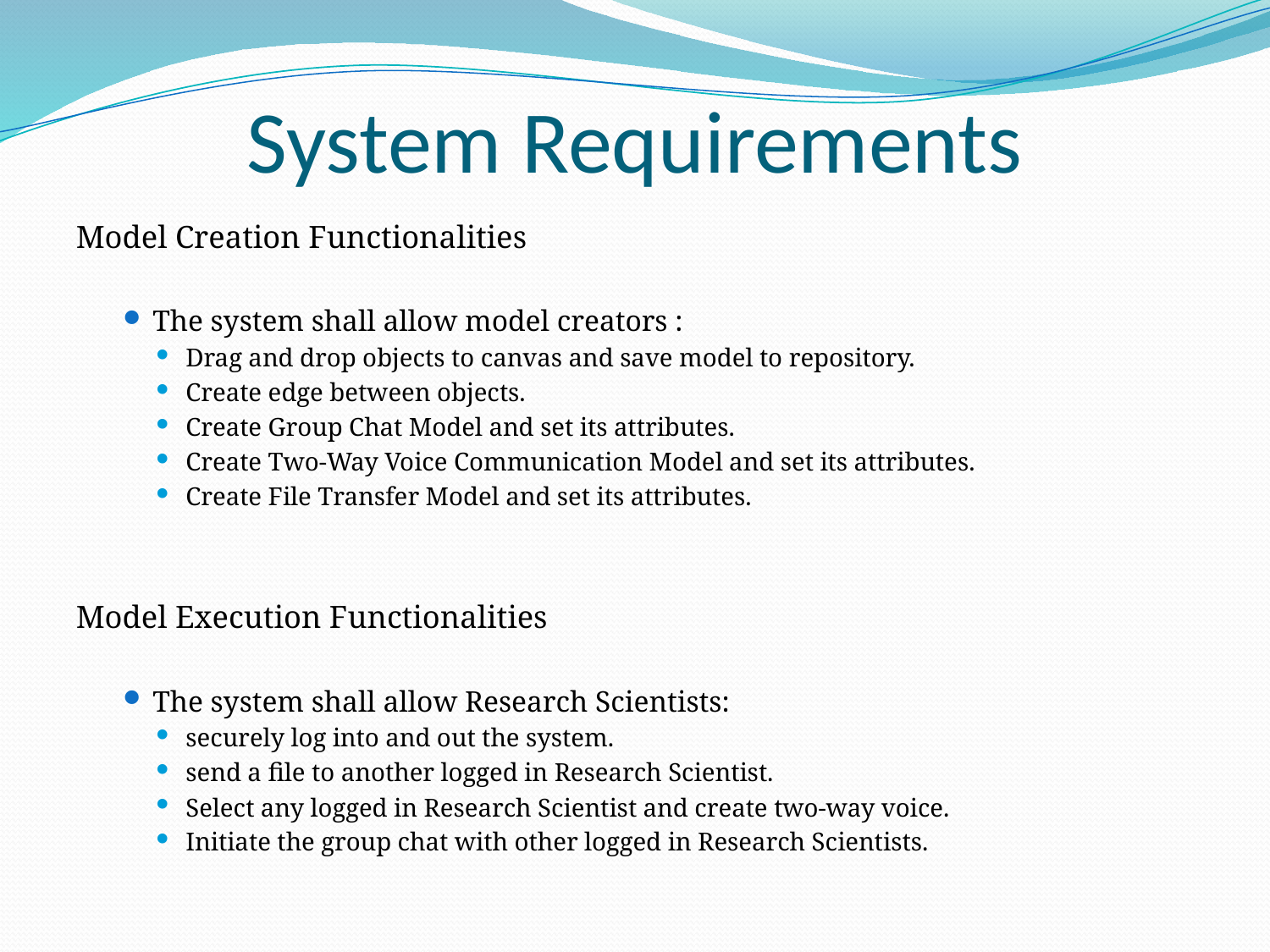

# System Requirements
Model Creation Functionalities

The system shall allow model creators :
Drag and drop objects to canvas and save model to repository.
Create edge between objects.
Create Group Chat Model and set its attributes.
Create Two‐Way Voice Communication Model and set its attributes.
Create File Transfer Model and set its attributes.

Model Execution Functionalities

The system shall allow Research Scientists:
securely log into and out the system.
send a file to another logged in Research Scientist.
Select any logged in Research Scientist and create two‐way voice.
Initiate the group chat with other logged in Research Scientists.